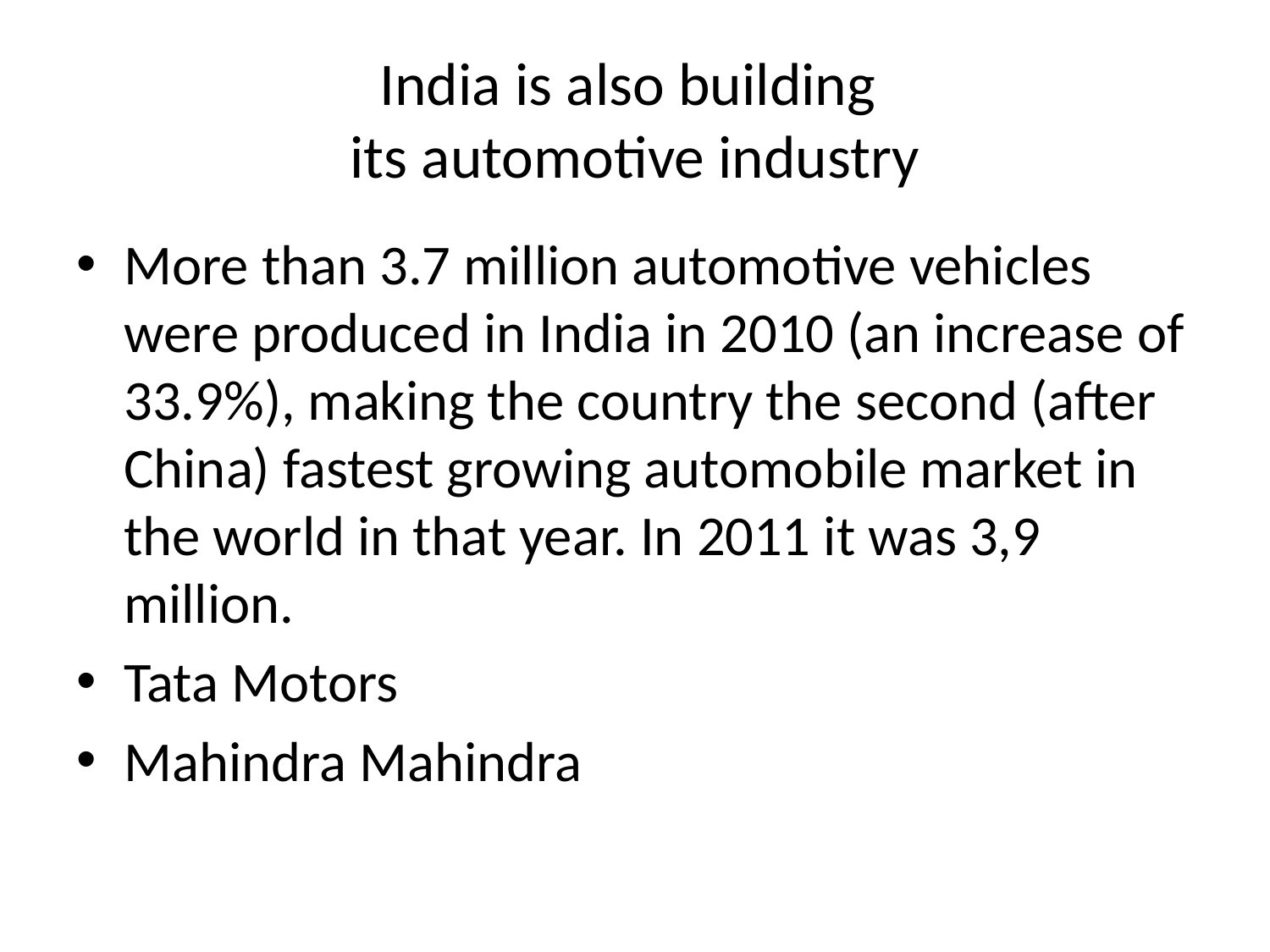

# India is also building its automotive industry
More than 3.7 million automotive vehicles were produced in India in 2010 (an increase of 33.9%), making the country the second (after China) fastest growing automobile market in the world in that year. In 2011 it was 3,9 million.
Tata Motors
Mahindra Mahindra